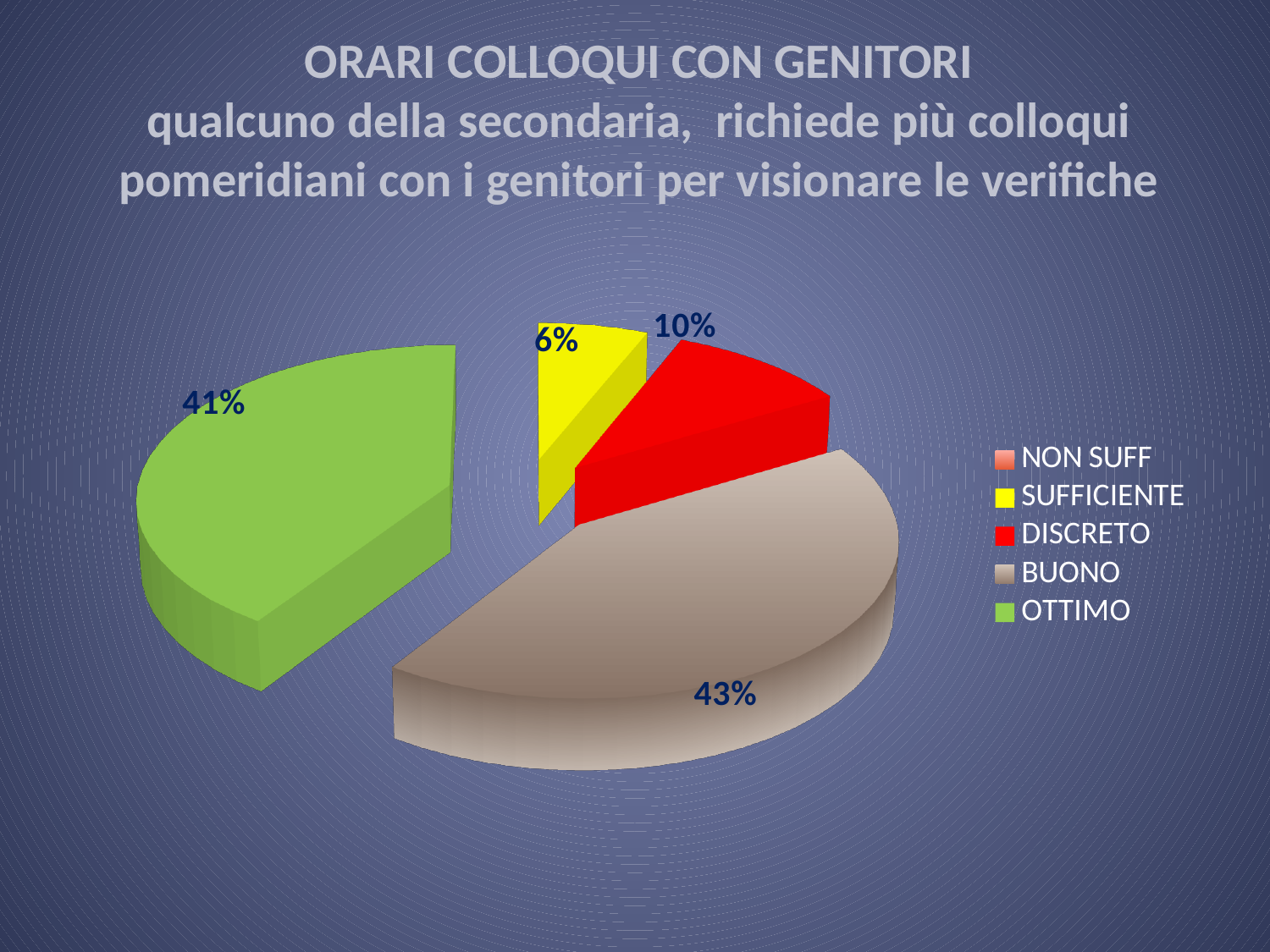

# ORARI COLLOQUI CON GENITORI qualcuno della secondaria,  richiede più colloqui pomeridiani con i genitori per visionare le verifiche

[unsupported chart]